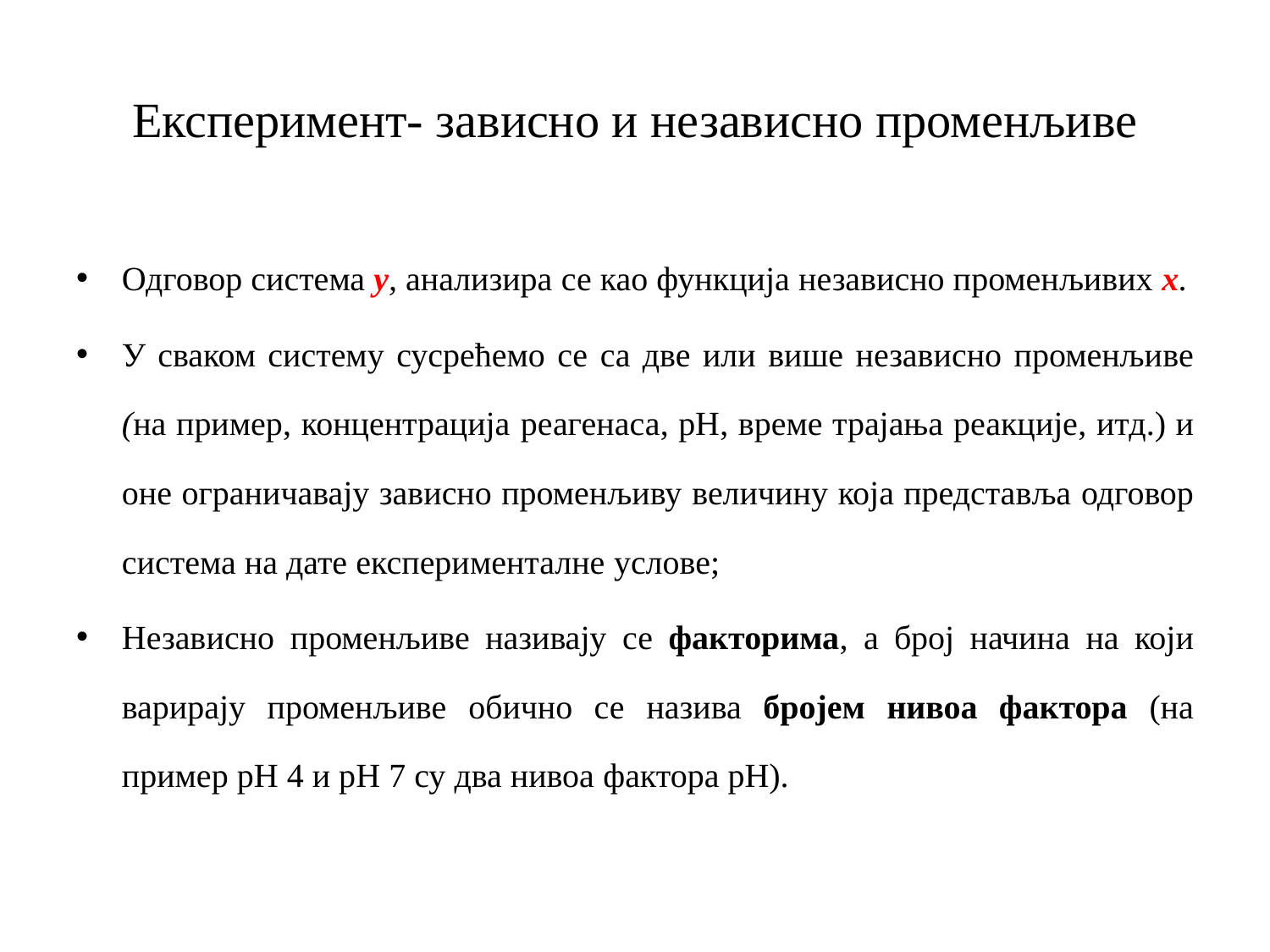

# Експеримент- зависно и независно променљиве
Одговор система y, анализира се као функција независно променљивих x.
У сваком систему сусрећемо се са две или више независно променљиве (на пример, концентрација реагенаса, pH, време трајања реакције, итд.) и оне ограничавају зависно променљиву величину која представља одговор система на дате експерименталне услове;
Независно променљиве називају се факторима, а број начина на који варирaју променљиве обично се назива бројем нивоа фактора (на пример pH 4 и pH 7 су два нивоа фактора pH).